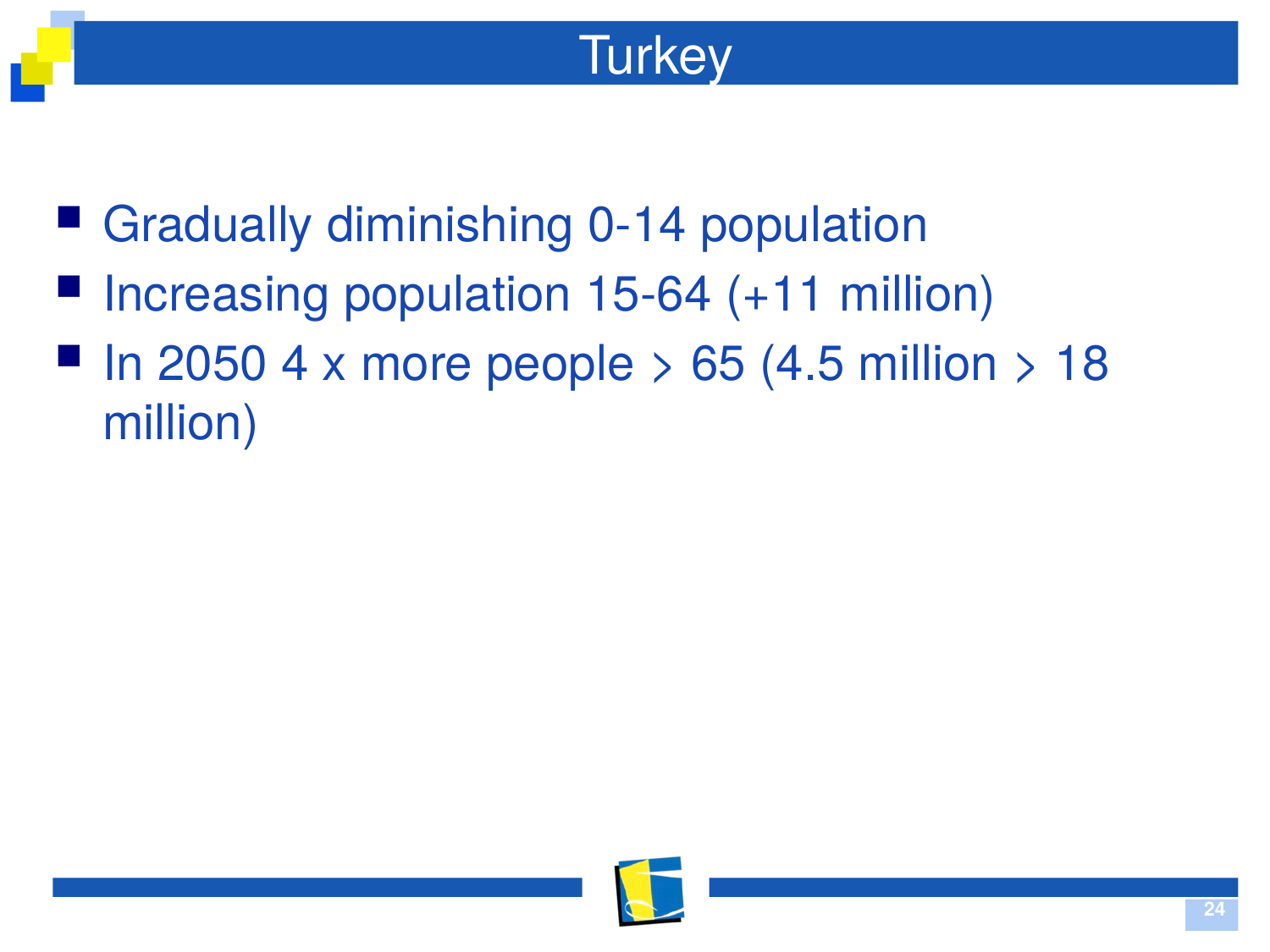

# Turkey
Gradually diminishing 0-14 population
Increasing population 15-64 (+11 million)
In 2050 4 x more people > 65 (4.5 million > 18 million)
24